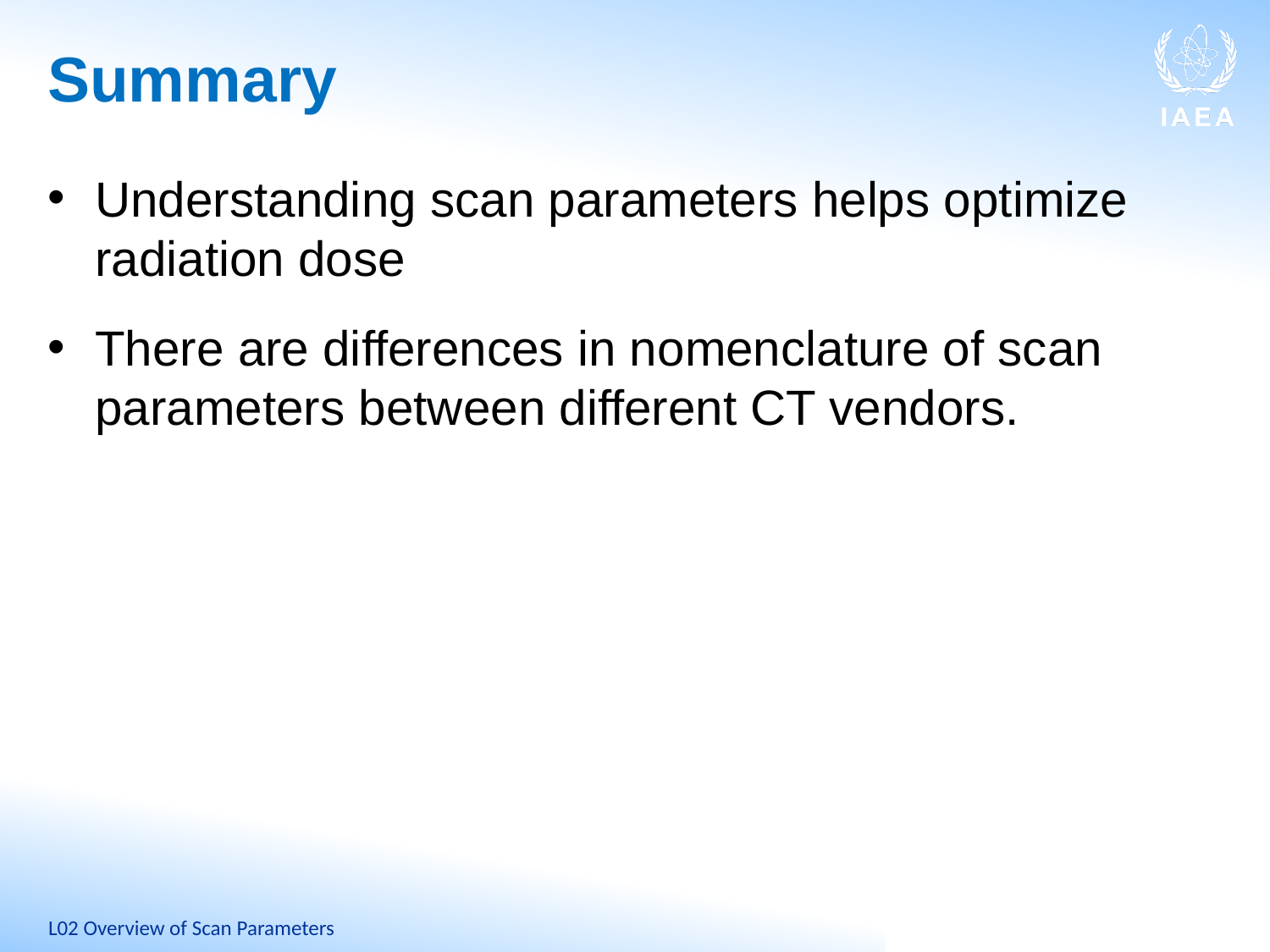

# Summary
Understanding scan parameters helps optimize radiation dose
There are differences in nomenclature of scan parameters between different CT vendors.